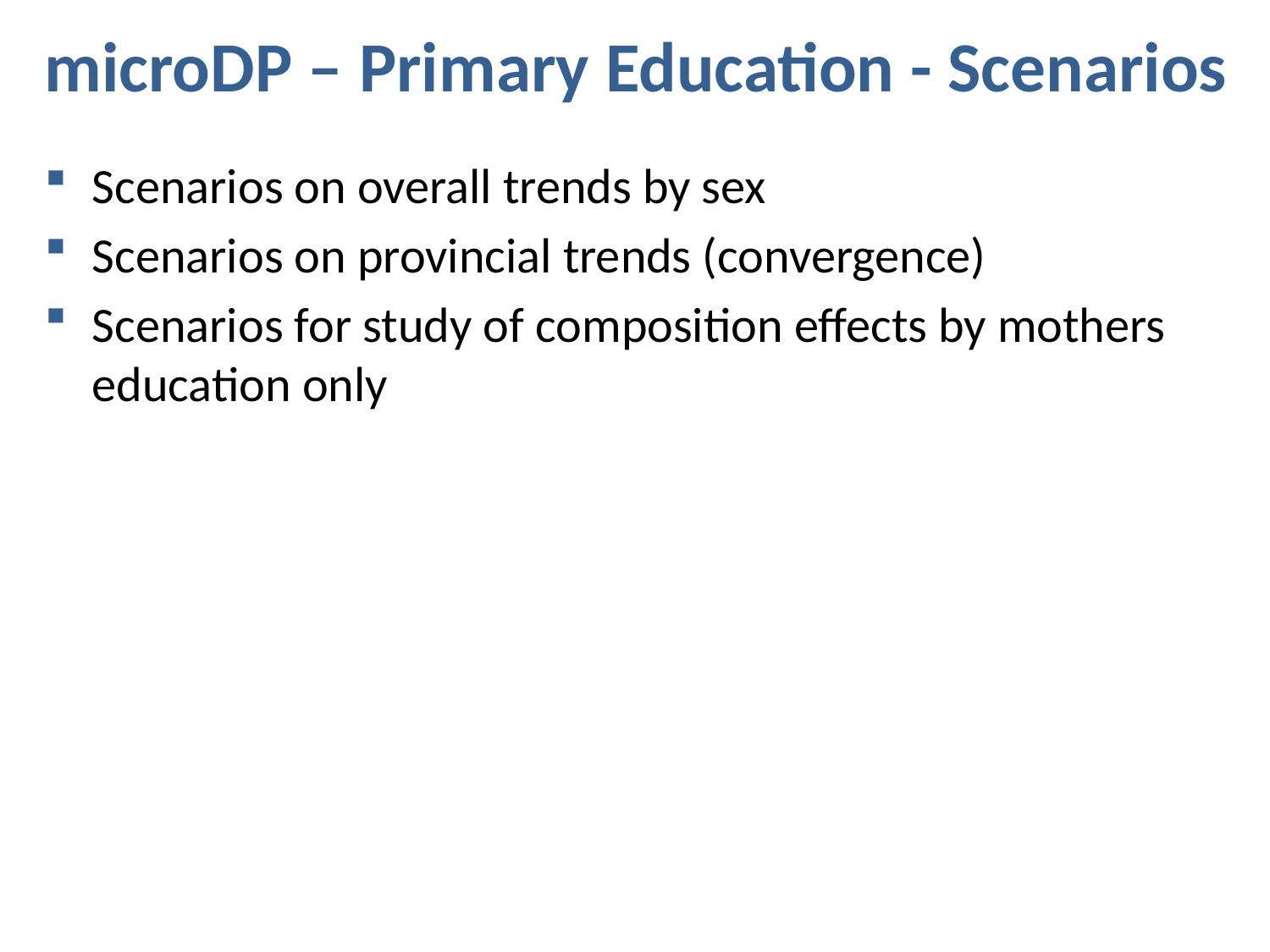

# microDP – Primary Education - Scenarios
Scenarios on overall trends by sex
Scenarios on provincial trends (convergence)
Scenarios for study of composition effects by mothers education only